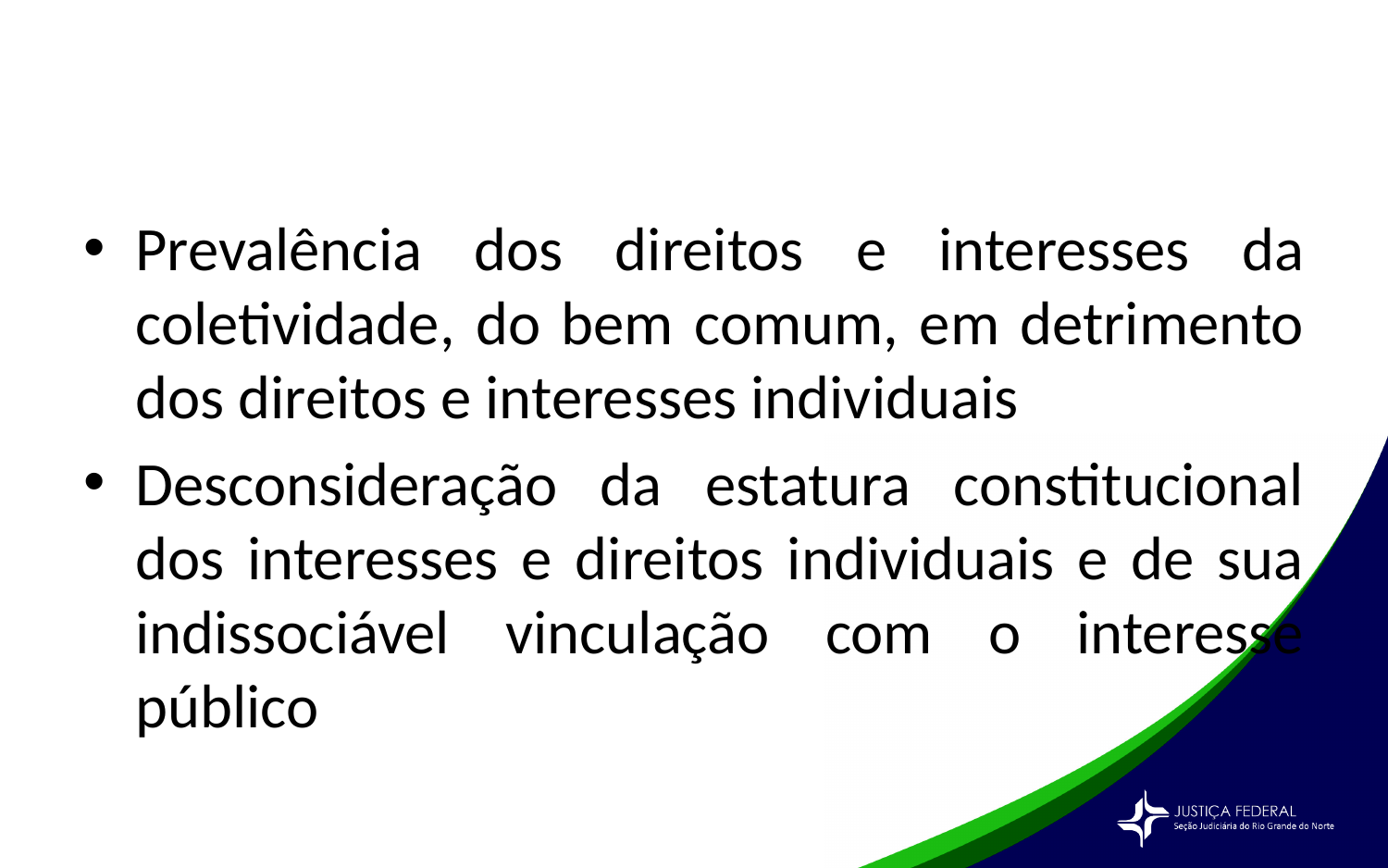

#
Prevalência dos direitos e interesses da coletividade, do bem comum, em detrimento dos direitos e interesses individuais
Desconsideração da estatura constitucional dos interesses e direitos individuais e de sua indissociável vinculação com o interesse público